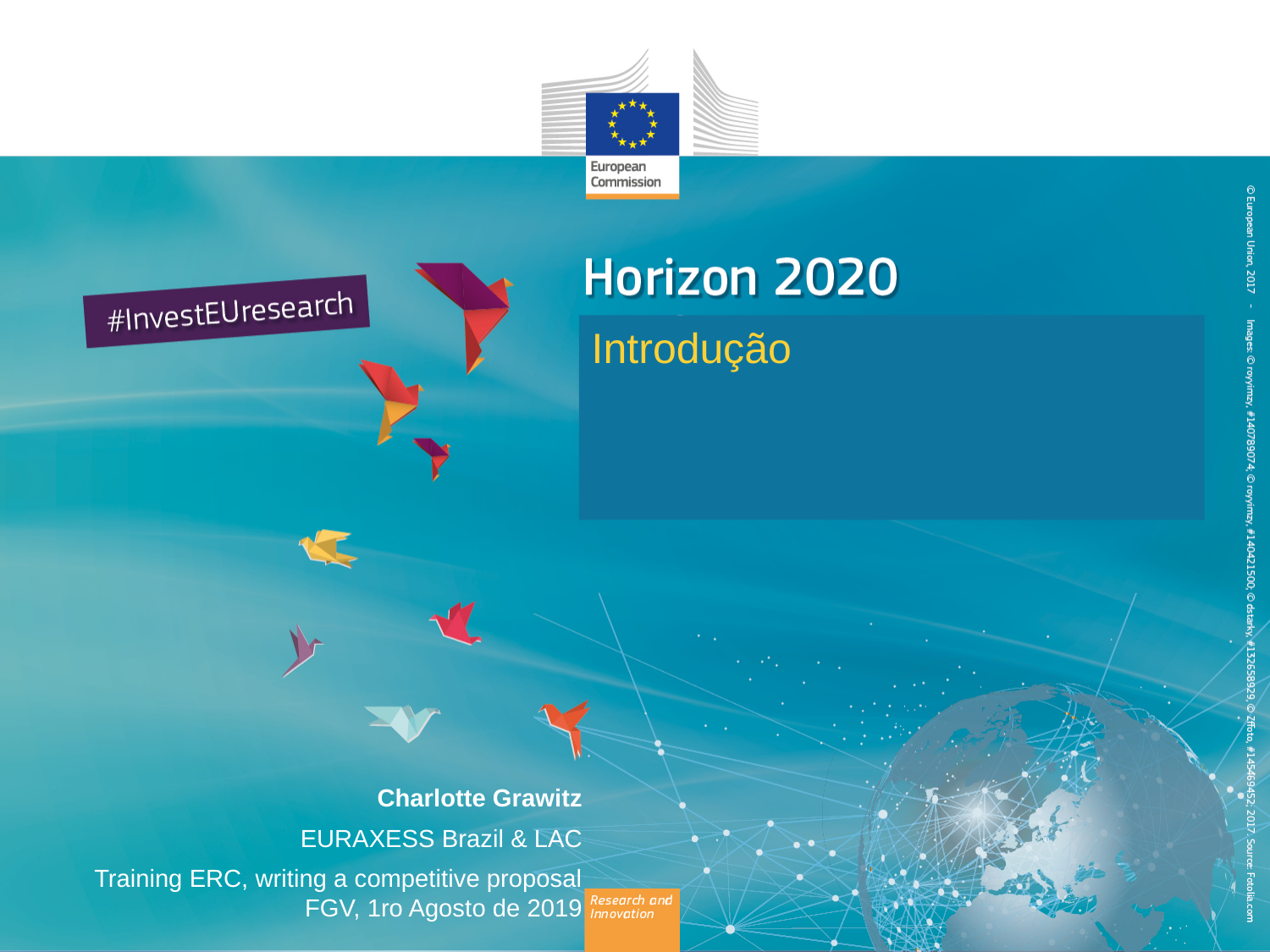

Introdução
Charlotte Grawitz
EURAXESS Brazil & LAC
Training ERC, writing a competitive proposal
FGV, 1ro Agosto de 2019